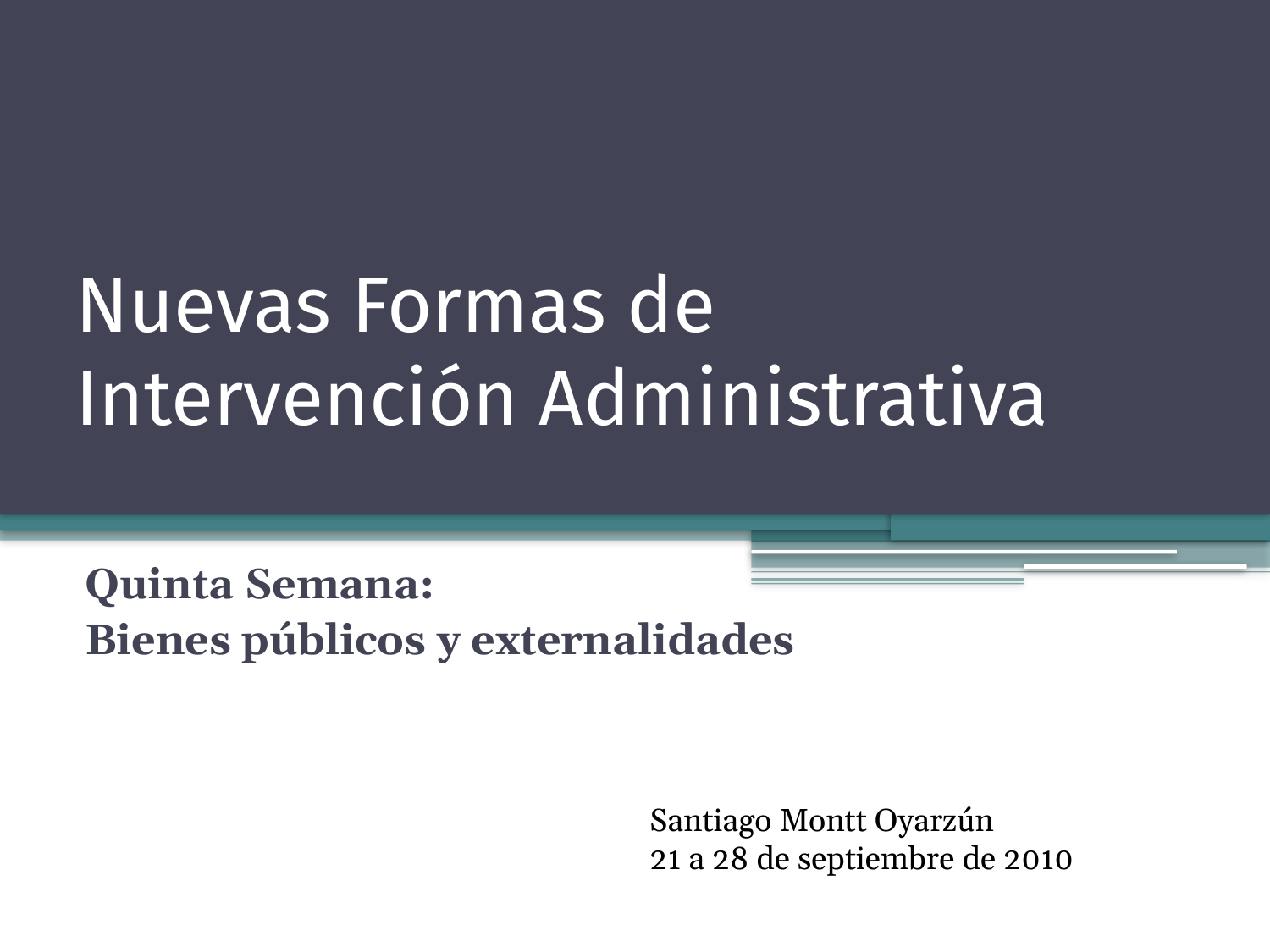

# Nuevas Formas de Intervención Administrativa
Quinta Semana:
Bienes públicos y externalidades
Santiago Montt Oyarzún
21 a 28 de septiembre de 2010